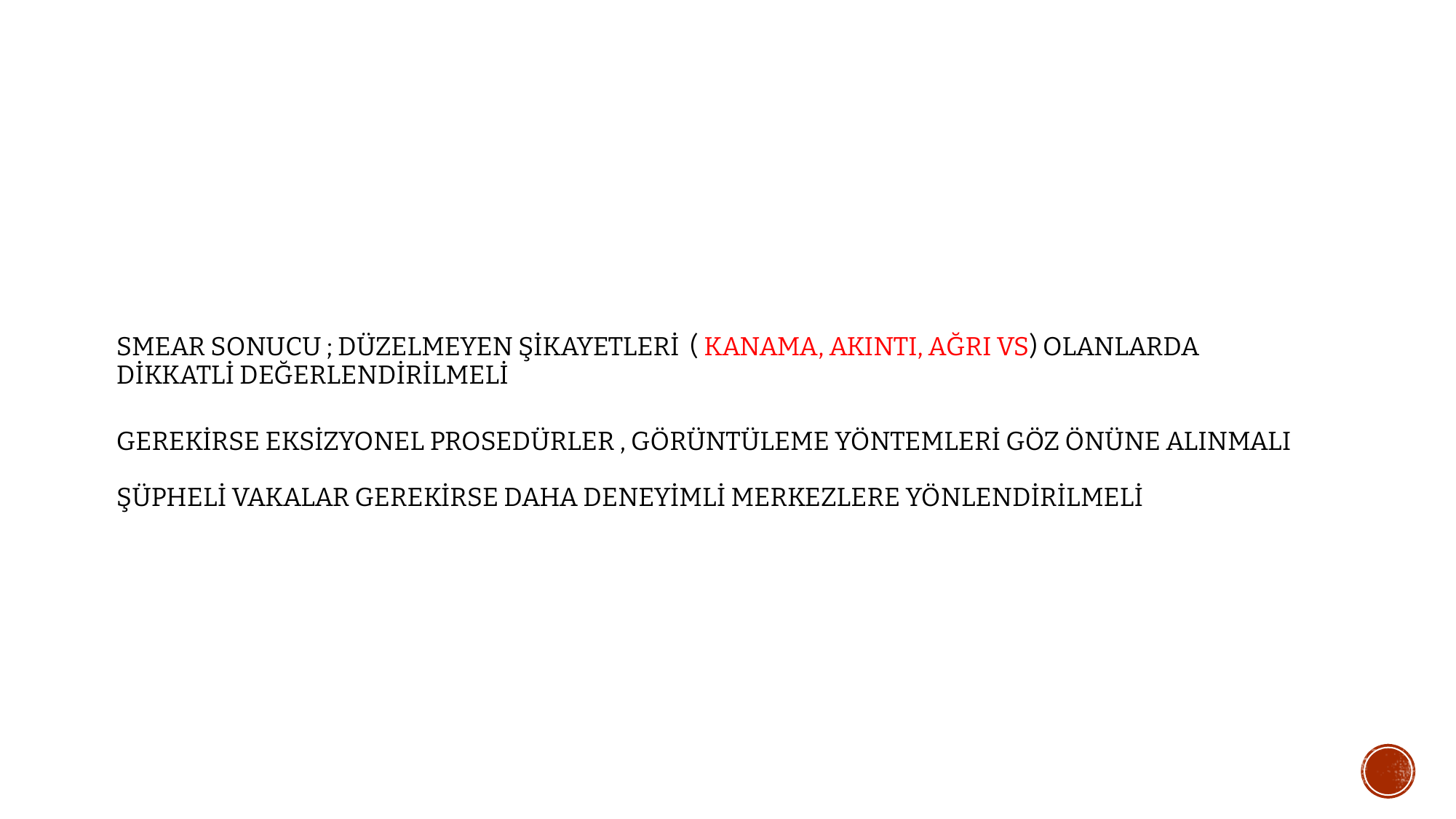

# Smear sonucu ; düzelmeyen şİkayetlerİ  ( kanama, akIntI, ağrI vs) olanlarda dİkkatlİ değerlendİrİlmelİ
Gerekİrse eksİzyonel prosedürler , görüntüleme yöntemlerİ göz önüne alInmalI
Şüphelİ vakalar gerekİrse daha deneyİmlİ merkezlere yönlendİrİlmelİ